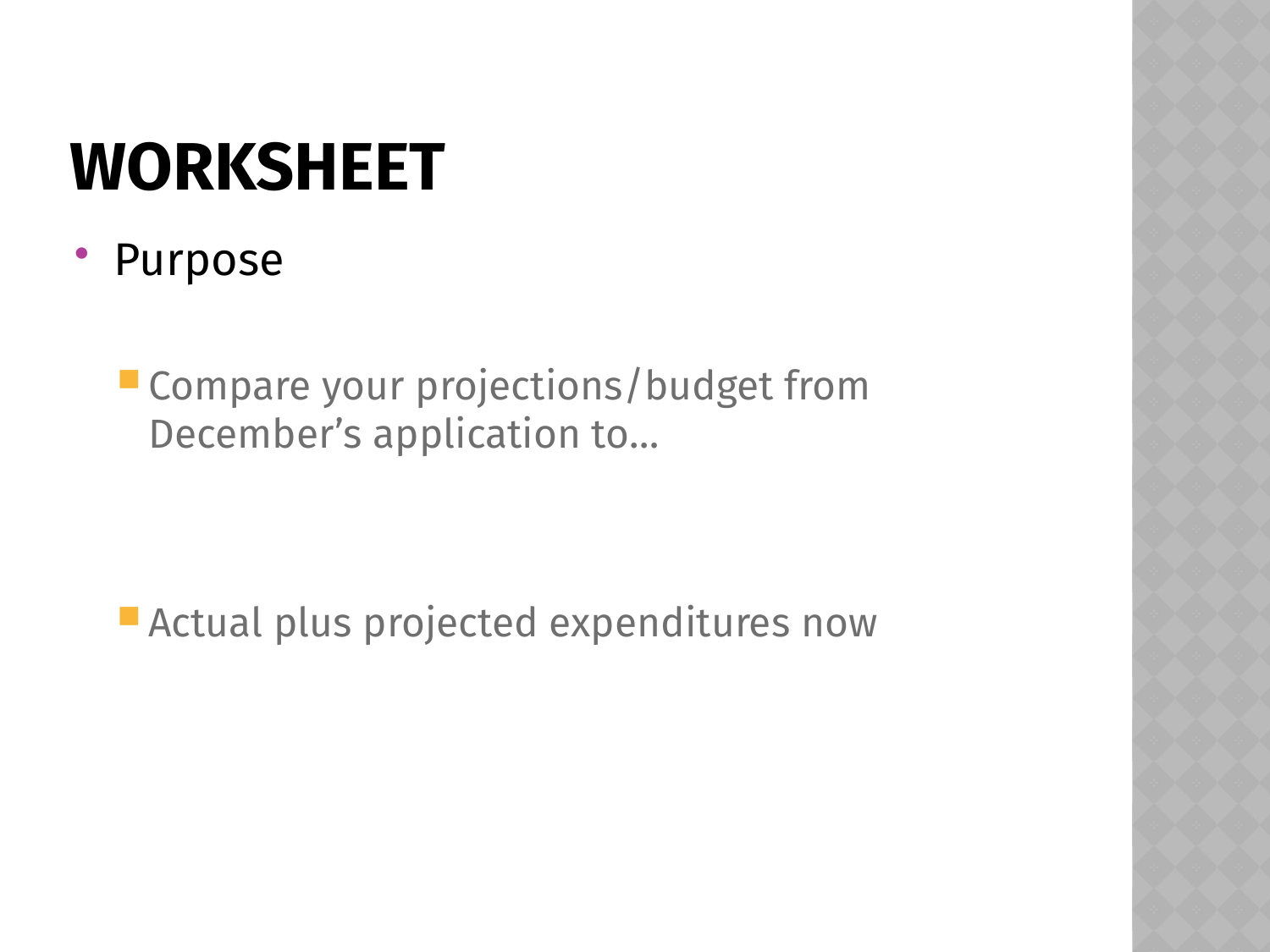

# worksheet
Purpose

Compare your projections/budget from December’s application to…

Actual plus projected expenditures now